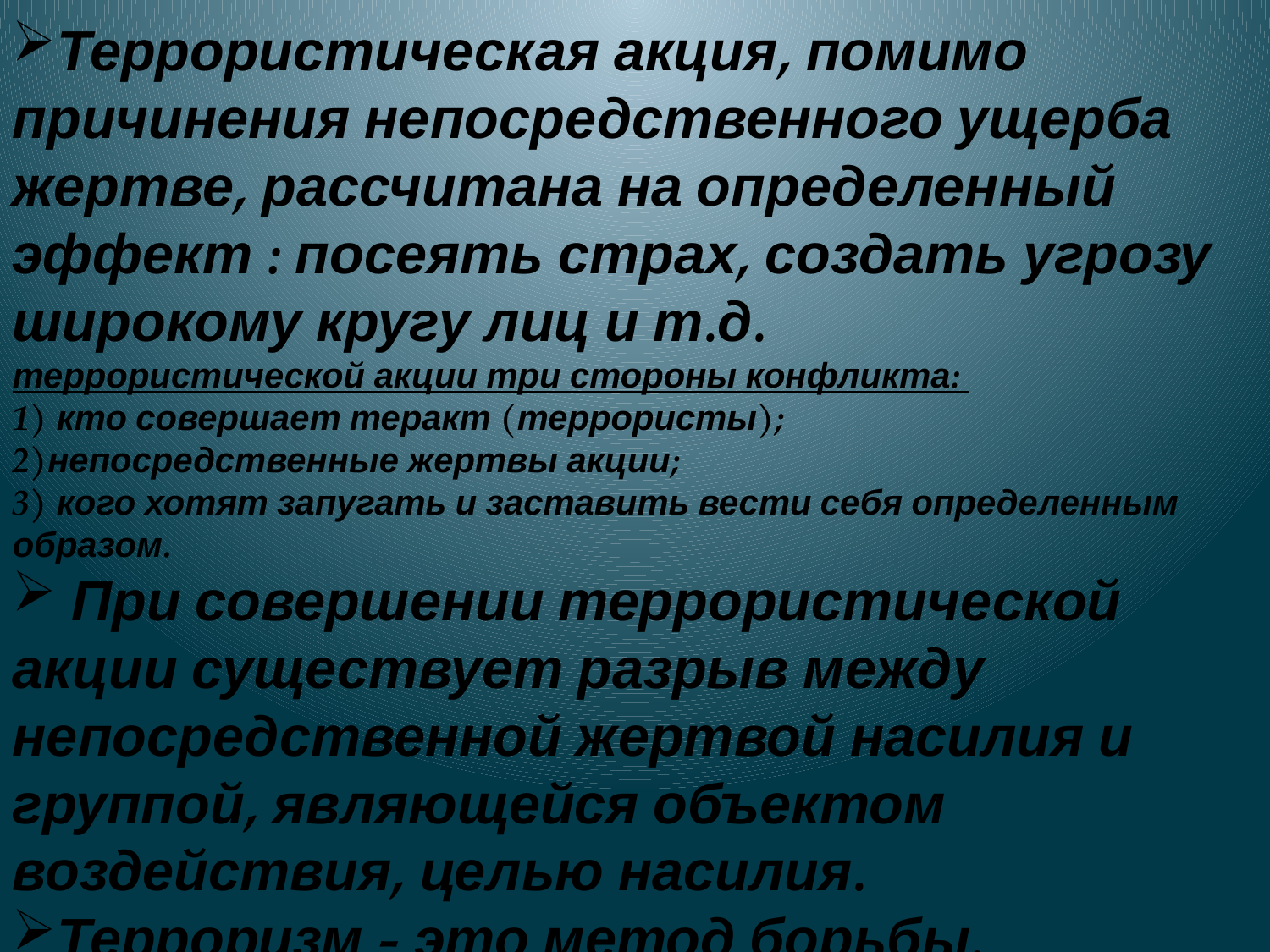

Террористическая акция, помимо причинения непосредственного ущерба жертве, рассчитана на определенный эффект : посеять страх, создать угрозу широкому кругу лиц и т.д.
террористической акции три стороны конфликта:
1) кто совершает теракт (террористы);
2)непосредственные жертвы акции;
3) кого хотят запугать и заставить вести себя определенным образом.
 При совершении террористической акции существует разрыв между непосредственной жертвой насилия и группой, являющейся объектом воздействия, целью насилия.
Терроризм - это метод борьбы.